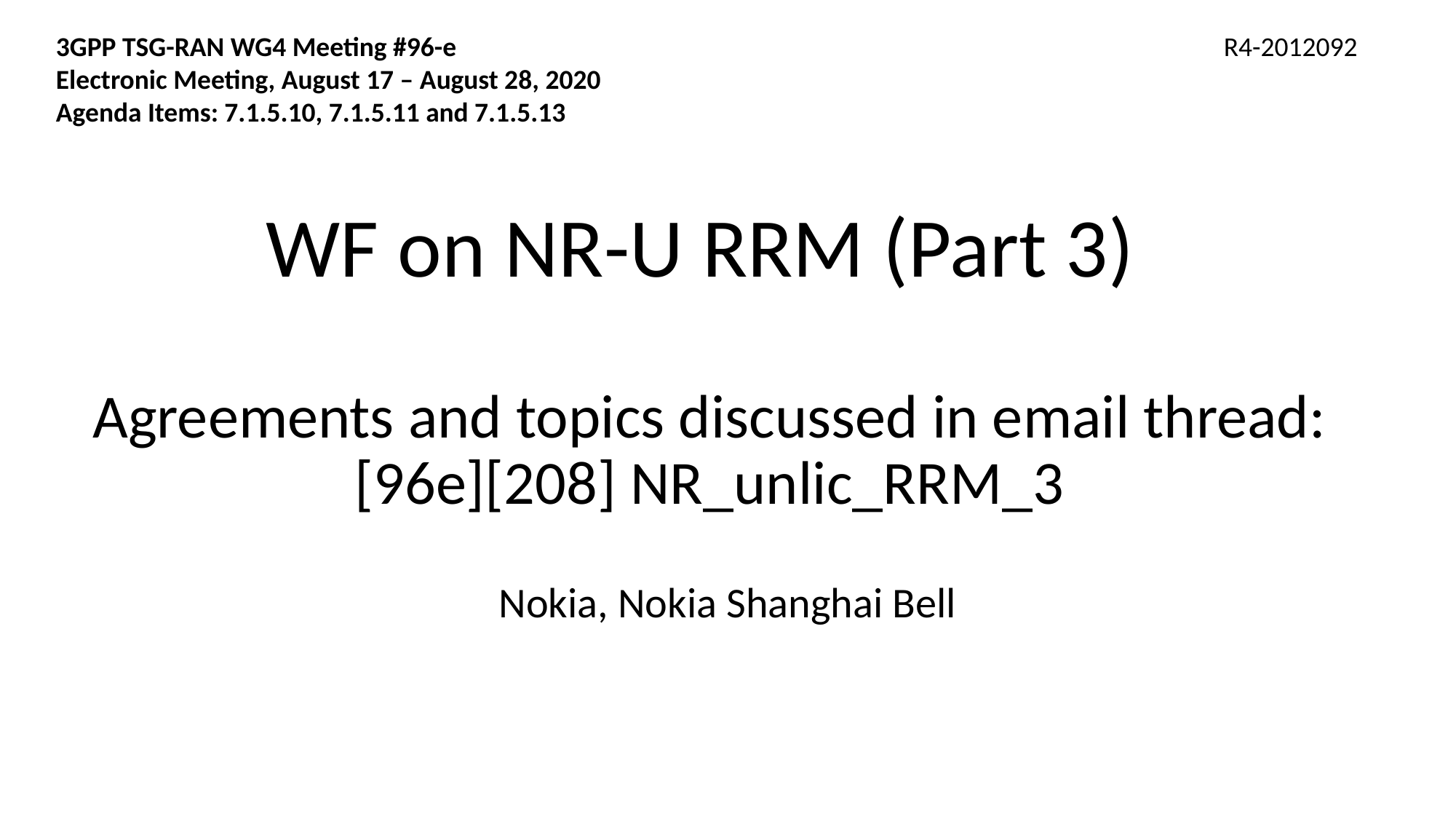

3GPP TSG-RAN WG4 Meeting #96-e                                                                                                                            R4-2012092
Electronic Meeting, August 17 – August 28, 2020
Agenda Items: 7.1.5.10, 7.1.5.11 and 7.1.5.13
# WF on NR-U RRM (Part 3) Agreements and topics discussed in email thread: [96e][208] NR_unlic_RRM_3
Nokia, Nokia Shanghai Bell